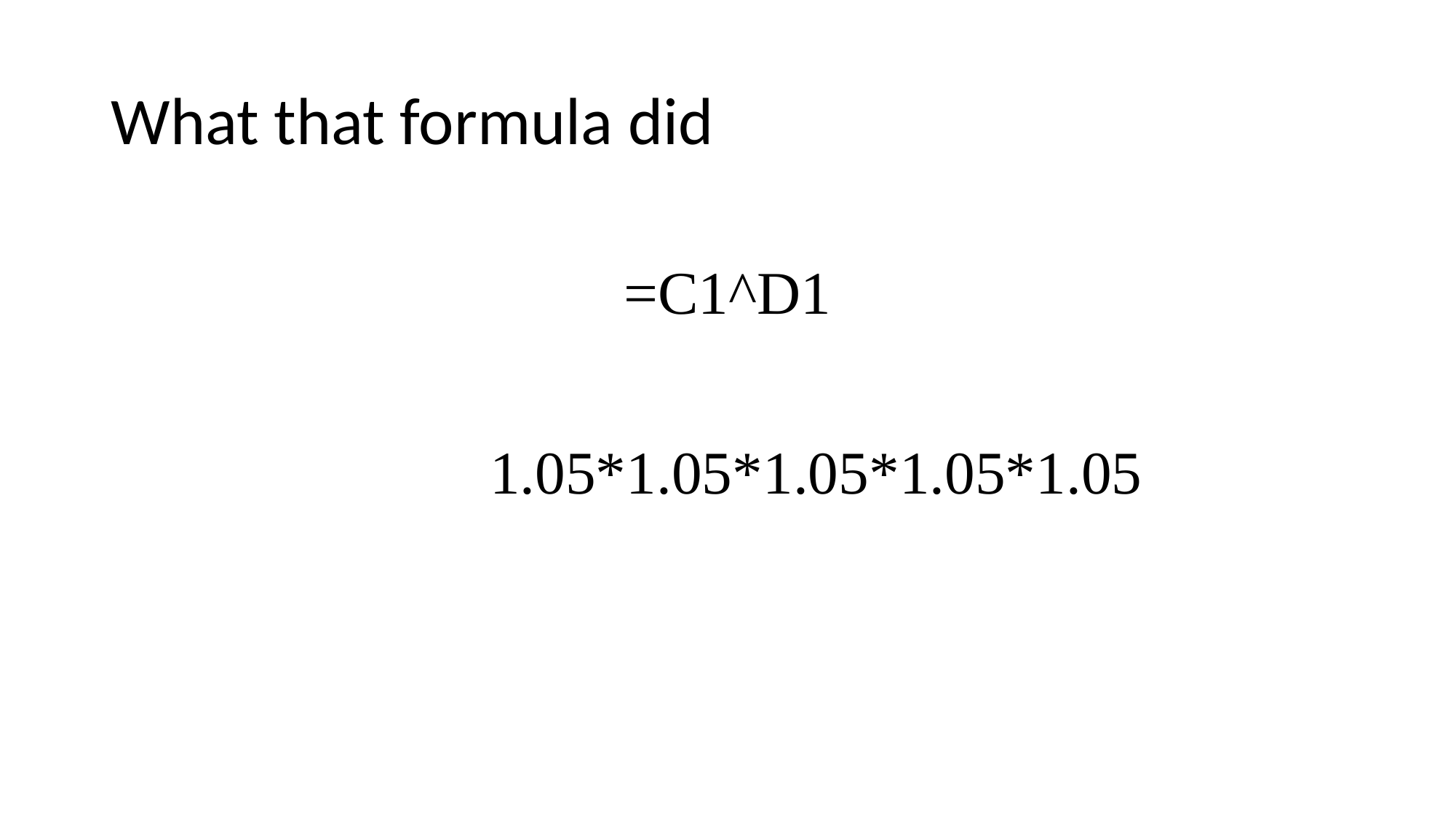

# What that formula did
=C1^D1
1.05*1.05*1.05*1.05*1.05